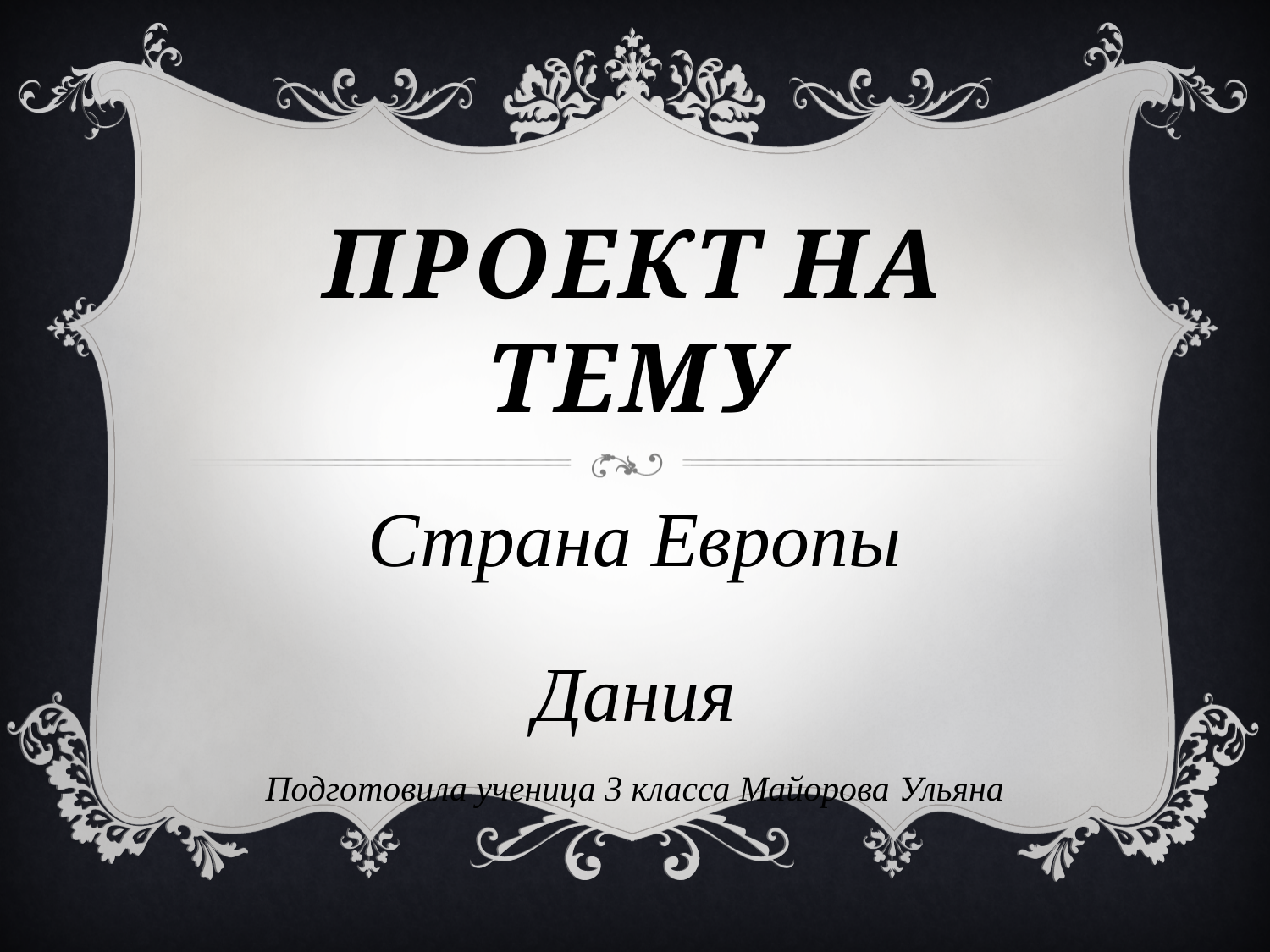

# Проект на тему
Страна Европы
Дания
Подготовила ученица 3 класса Майорова Ульяна